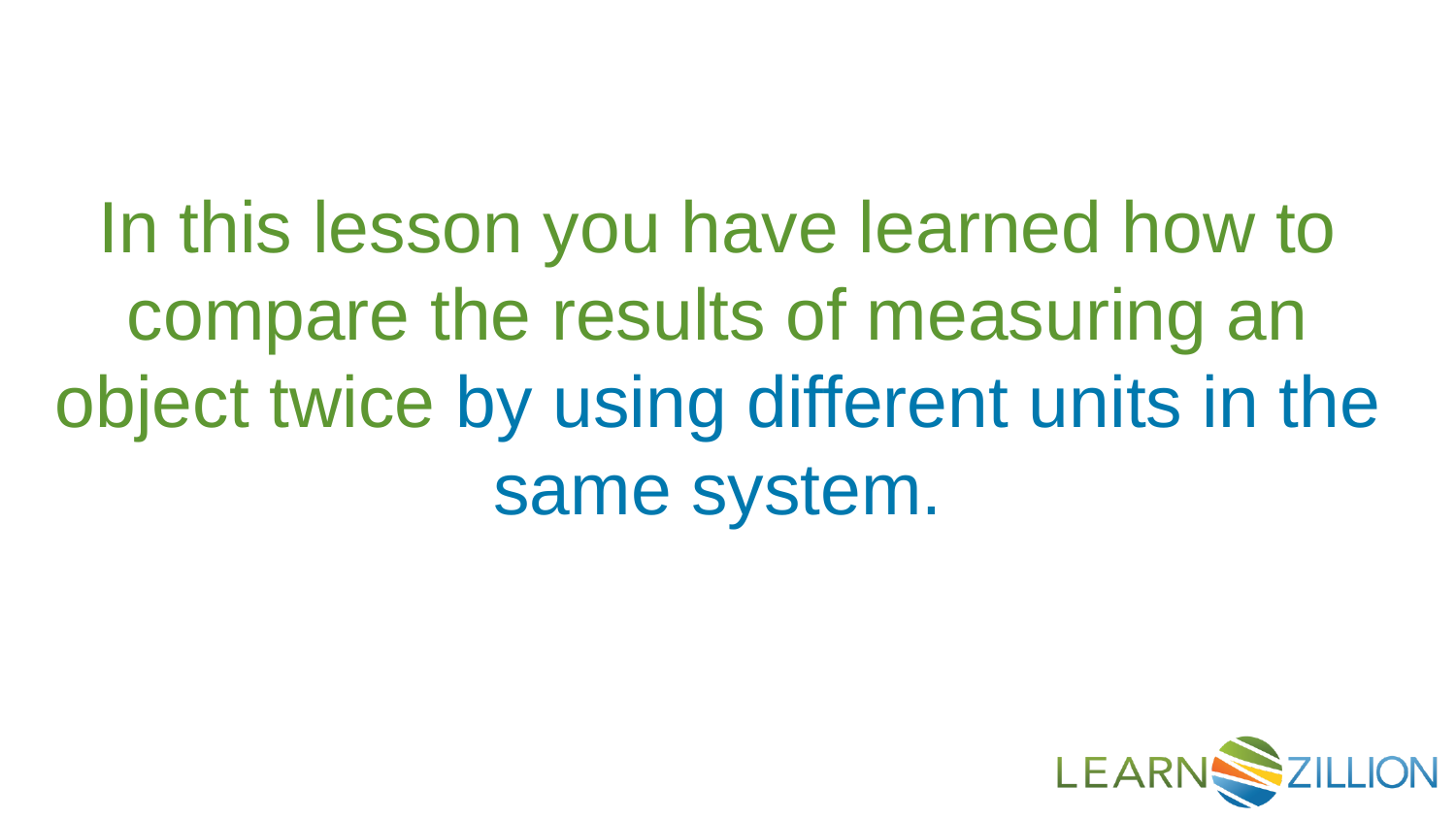

In this lesson you have learned how to compare the results of measuring an object twice by using different units in the same system.